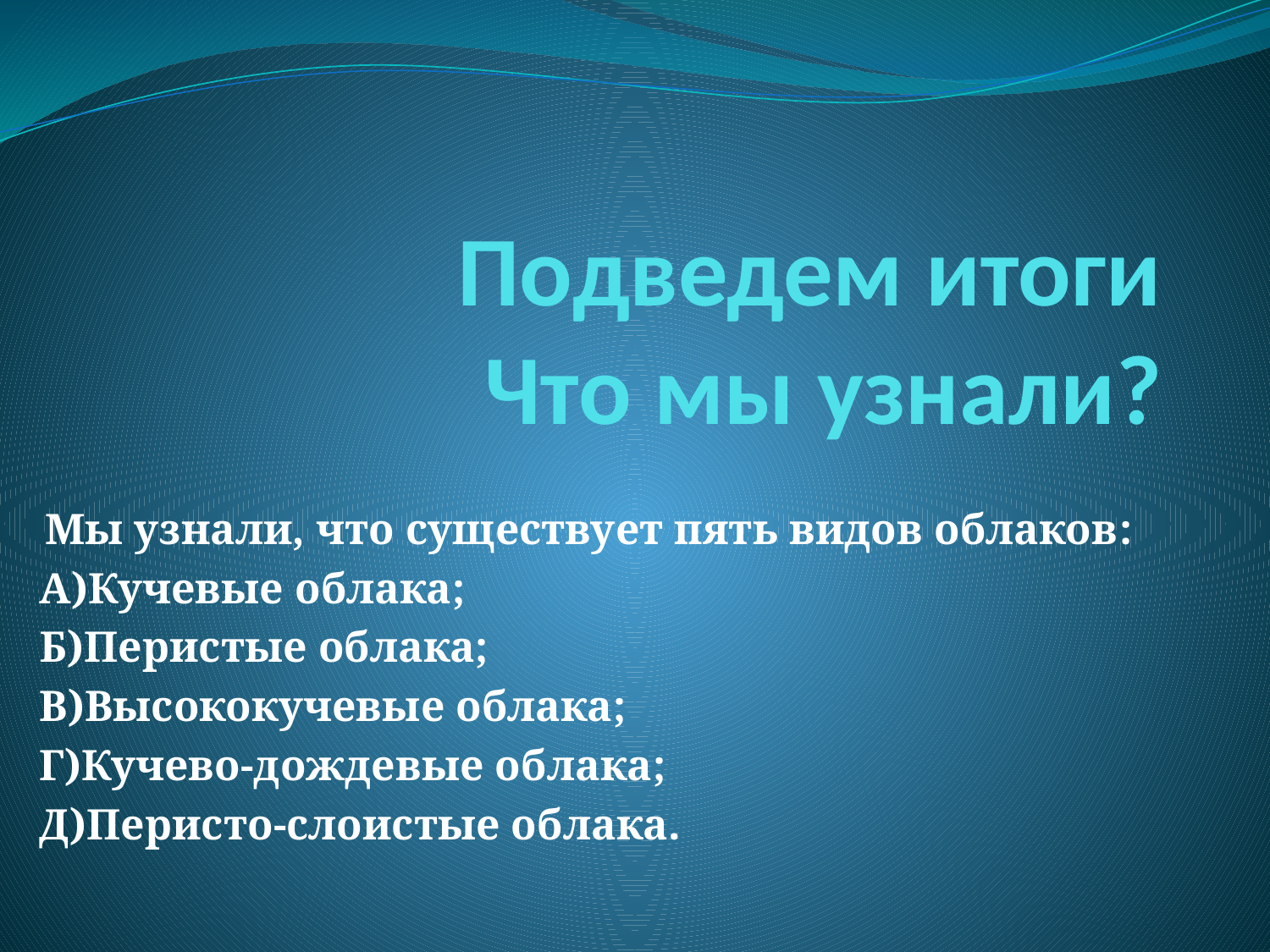

# Подведем итоги Что мы узнали?
Мы узнали, что существует пять видов облаков:
А)Кучевые облака;
Б)Перистые облака;
В)Высококучевые облака;
Г)Кучево-дождевые облака;
Д)Перисто-слоистые облака.